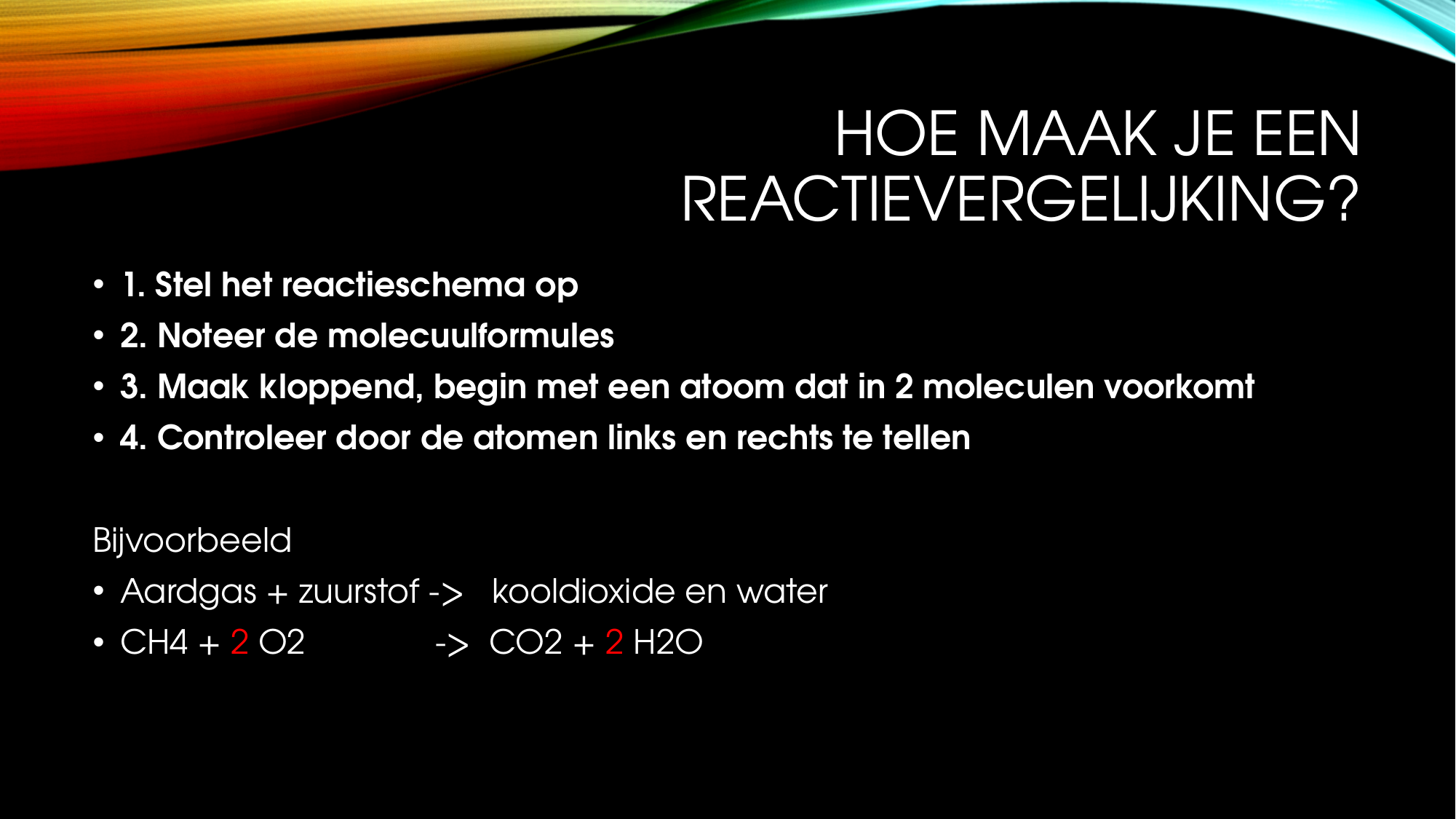

# Hoe maak je een reactievergelijking?
1. Stel het reactieschema op
2. Noteer de molecuulformules
3. Maak kloppend, begin met een atoom dat in 2 moleculen voorkomt
4. Controleer door de atomen links en rechts te tellen

Bijvoorbeeld
Aardgas + zuurstof ->   kooldioxide en water
CH4 + 2 O2              ->  CO2 + 2 H2O